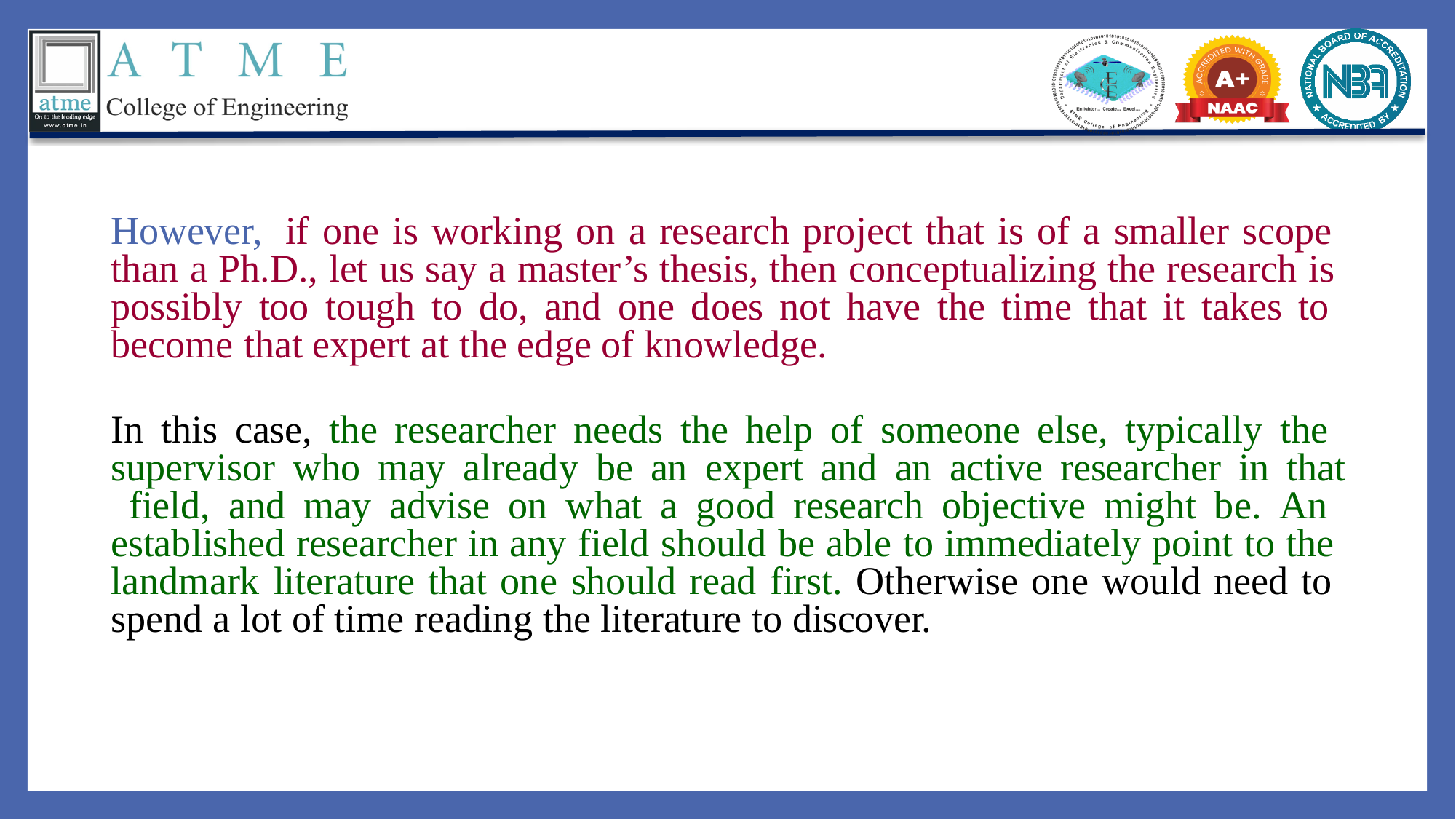

However, if one is working on a research project that is of a smaller scope  than a Ph.D., let us say a master’s thesis, then conceptualizing the research is  possibly too tough to do, and one does not have the time that it takes to  become that expert at the edge of knowledge.
In this case, the researcher needs the help of someone else, typically the  supervisor who may already be an expert and an active researcher in that  field, and may advise on what a good research objective might be. An  established researcher in any field should be able to immediately point to the  landmark literature that one should read first. Otherwise one would need to  spend a lot of time reading the literature to discover.